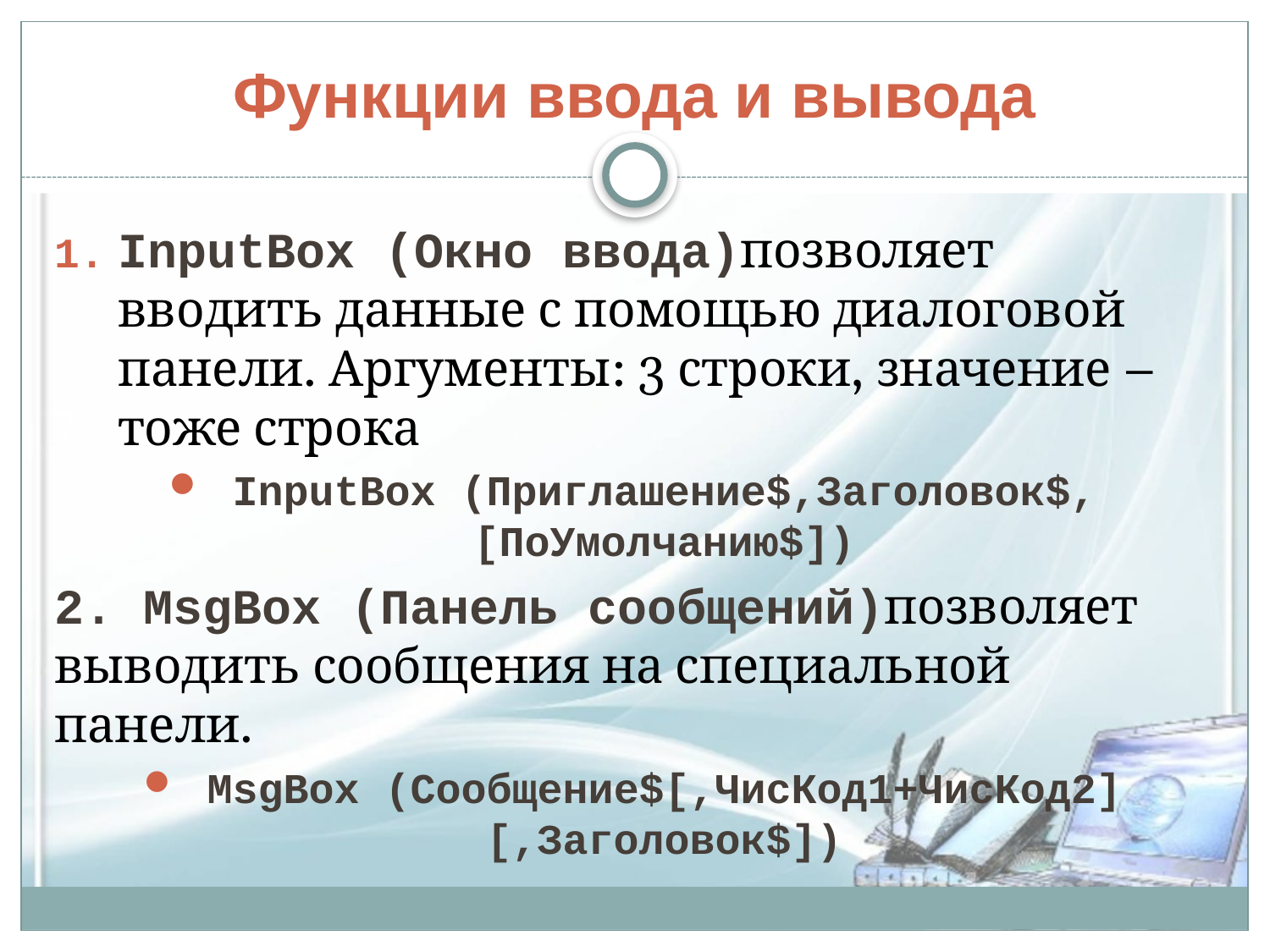

# Функции ввода и вывода
InputBox (Окно ввода)позволяет вводить данные с помощью диалоговой панели. Аргументы: 3 строки, значение – тоже строка
InputBox (Приглашение$,Заголовок$,[ПоУмолчанию$])
2. MsgBox (Панель сообщений)позволяет выводить сообщения на специальной панели.
MsgBox (Сообщение$[,ЧисКод1+ЧисКод2][,Заголовок$])